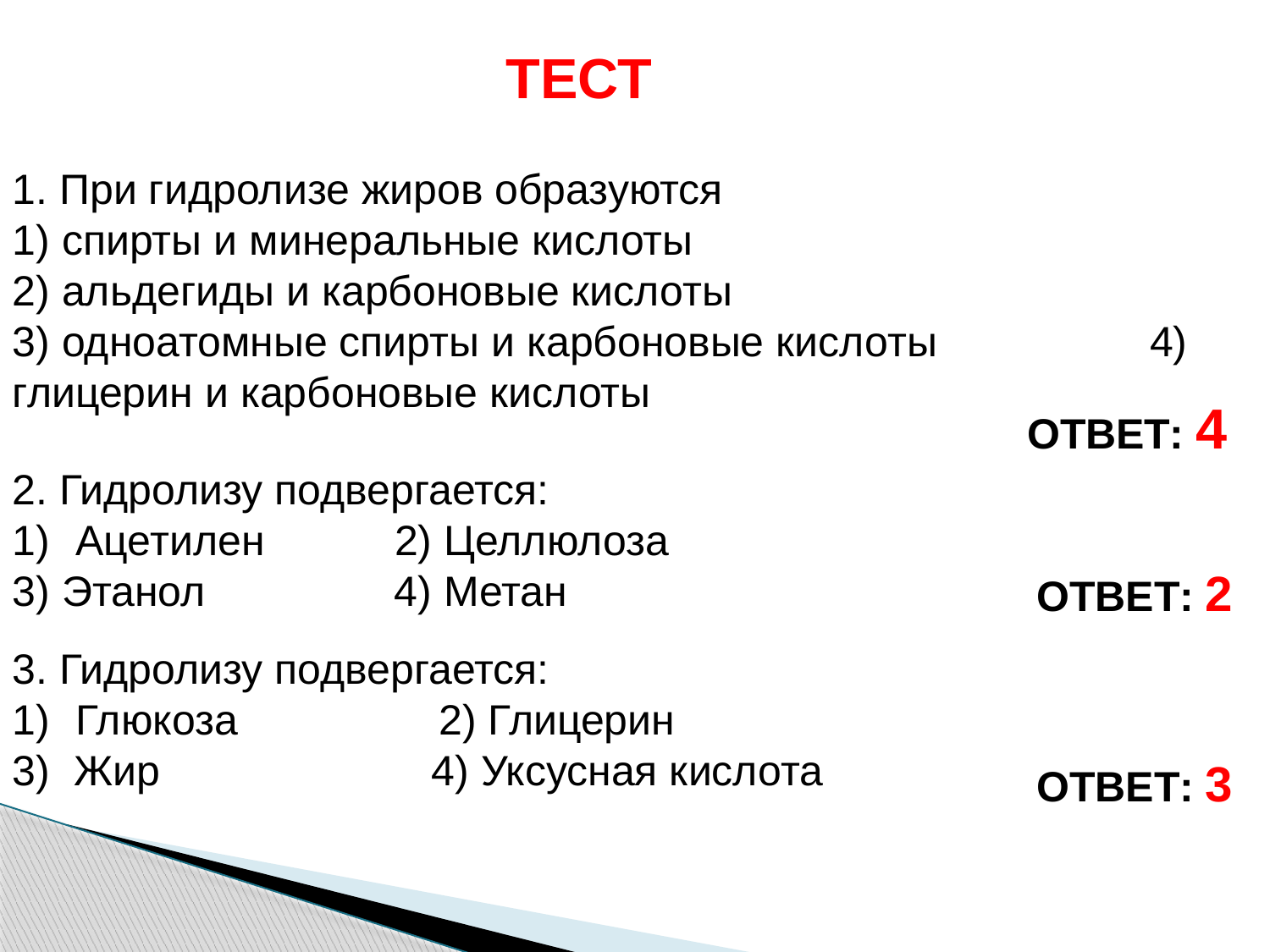

ТЕСТ
1. При гидролизе жиров образуются
1) спирты и минеральные кислоты                                             2) альдегиды и карбоновые кислоты
3) одноатомные спирты и карбоновые кислоты                  4) глицерин и карбоновые кислоты
ОТВЕТ: 4
2. Гидролизу подвергается:
Ацетилен           2) Целлюлоза
3) Этанол                4) Метан
ОТВЕТ: 2
3. Гидролизу подвергается:
Глюкоза                 2) Глицерин
3)  Жир                       4) Уксусная кислота
ОТВЕТ: 3